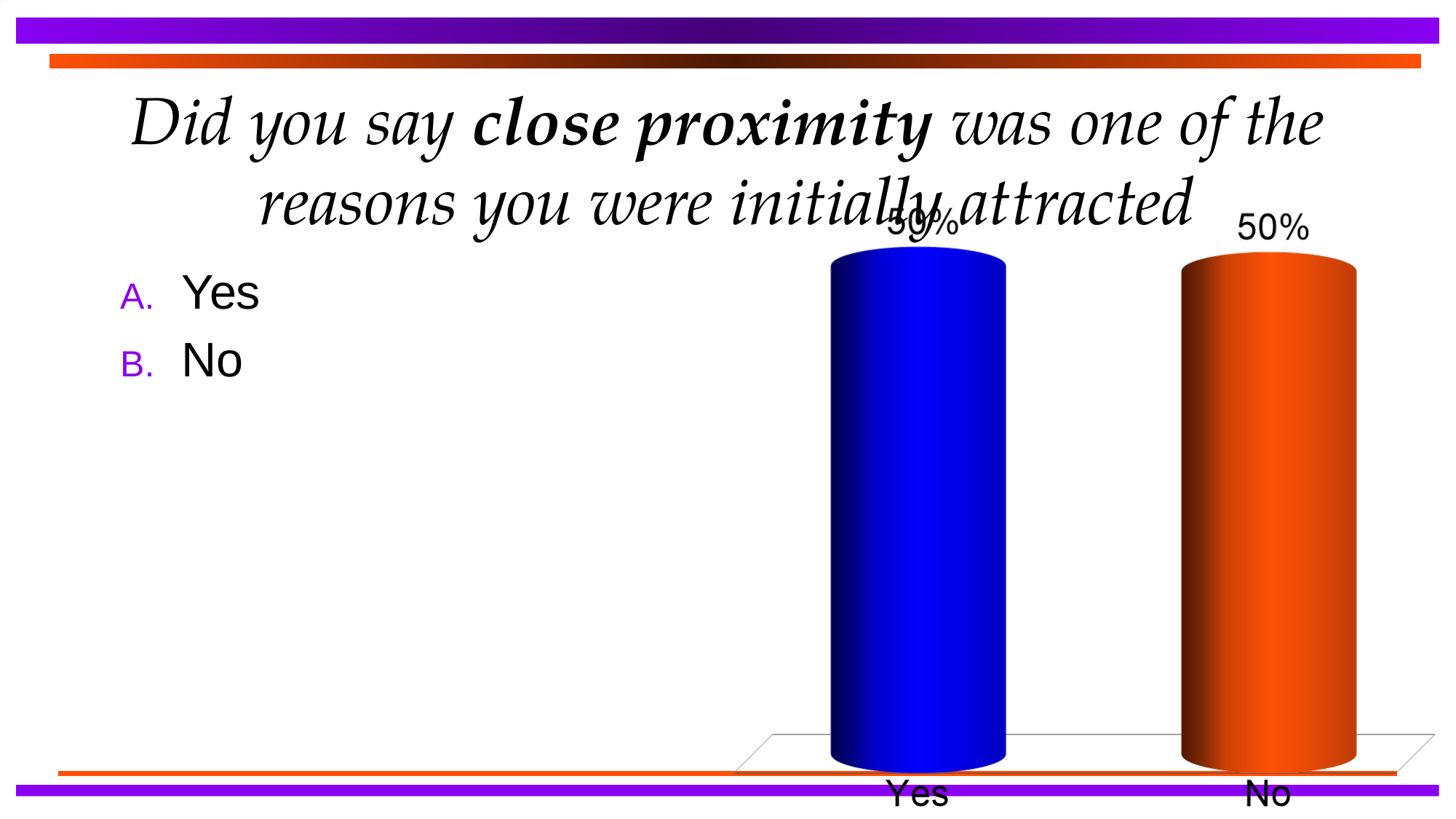

# Did you say close proximity was one of the reasons you were initially attracted

Yes
No